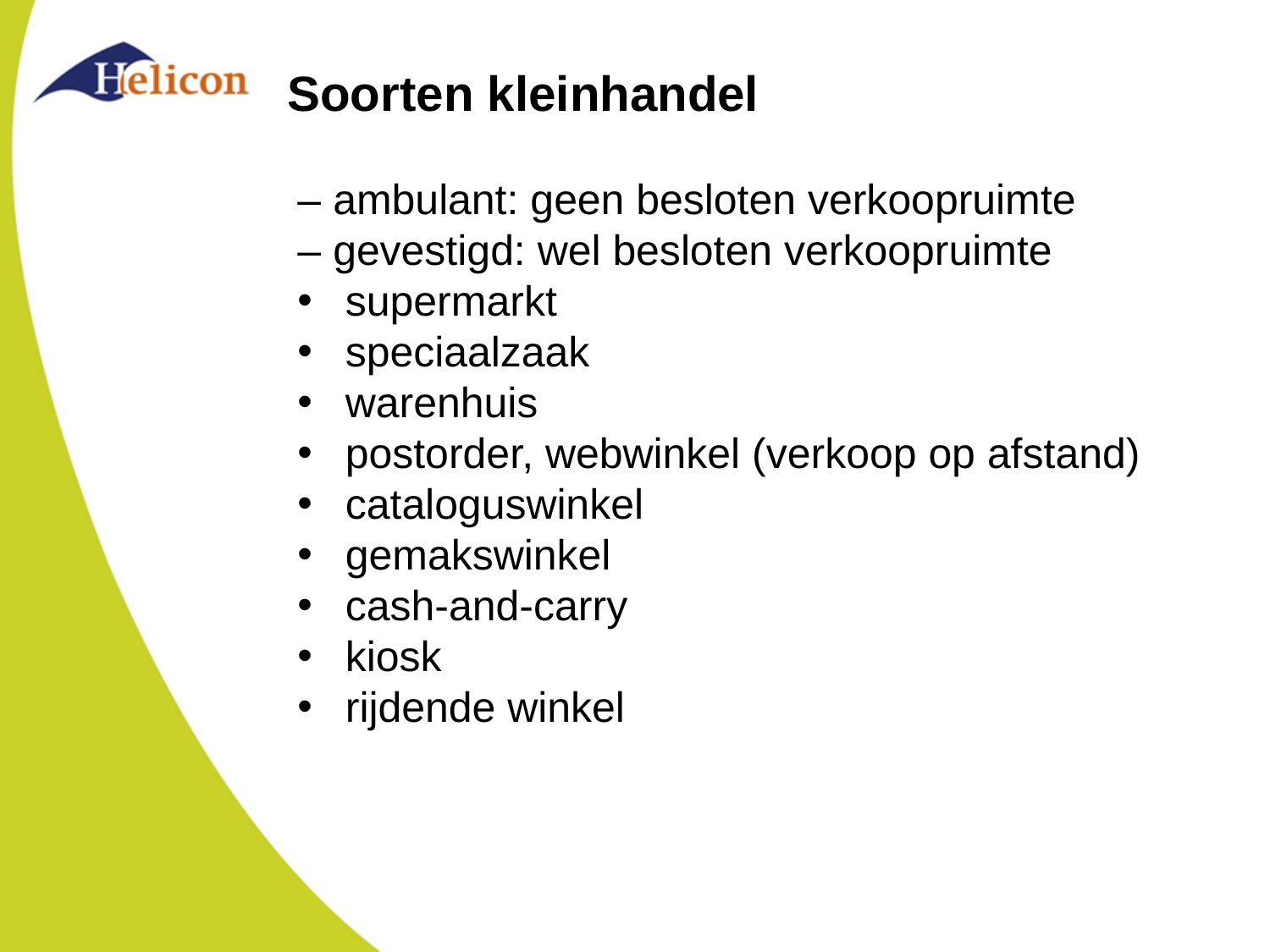

# Soorten kleinhandel
– ambulant: geen besloten verkoopruimte
– gevestigd: wel besloten verkoopruimte
supermarkt
speciaalzaak
warenhuis
postorder, webwinkel (verkoop op afstand)
cataloguswinkel
gemakswinkel
cash-and-carry
kiosk
rijdende winkel